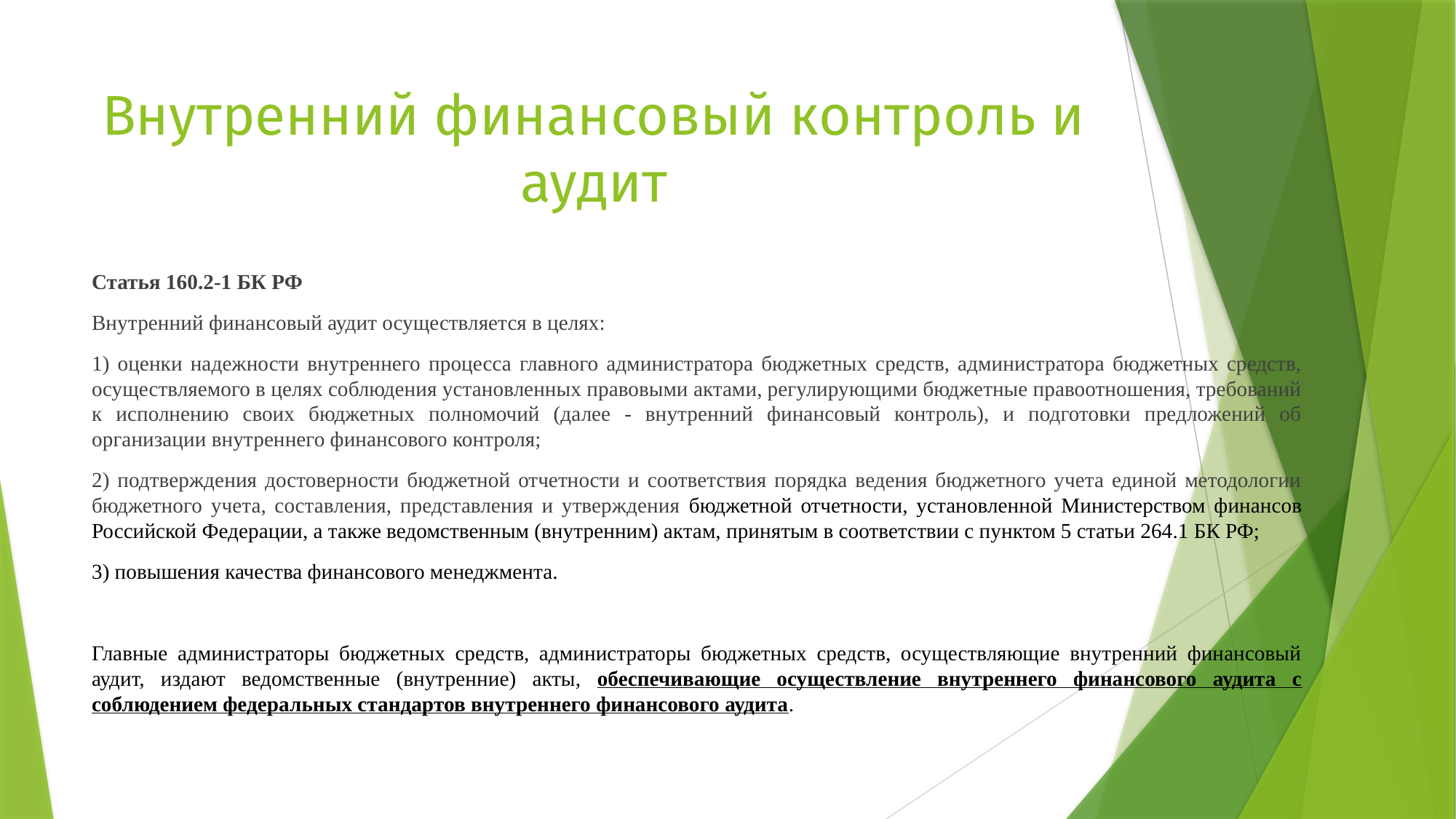

# Внутренний финансовый контроль и аудит

Статья 160.2-1 БК РФ
Внутренний финансовый аудит осуществляется в целях:
1) оценки надежности внутреннего процесса главного администратора бюджетных средств, администратора бюджетных средств, осуществляемого в целях соблюдения установленных правовыми актами, регулирующими бюджетные правоотношения, требований к исполнению своих бюджетных полномочий (далее - внутренний финансовый контроль), и подготовки предложений об организации внутреннего финансового контроля;
2) подтверждения достоверности бюджетной отчетности и соответствия порядка ведения бюджетного учета единой методологии бюджетного учета, составления, представления и утверждения бюджетной отчетности, установленной Министерством финансов Российской Федерации, а также ведомственным (внутренним) актам, принятым в соответствии с пунктом 5 статьи 264.1 БК РФ;
3) повышения качества финансового менеджмента.

Главные администраторы бюджетных средств, администраторы бюджетных средств, осуществляющие внутренний финансовый аудит, издают ведомственные (внутренние) акты, обеспечивающие осуществление внутреннего финансового аудита с соблюдением федеральных стандартов внутреннего финансового аудита.